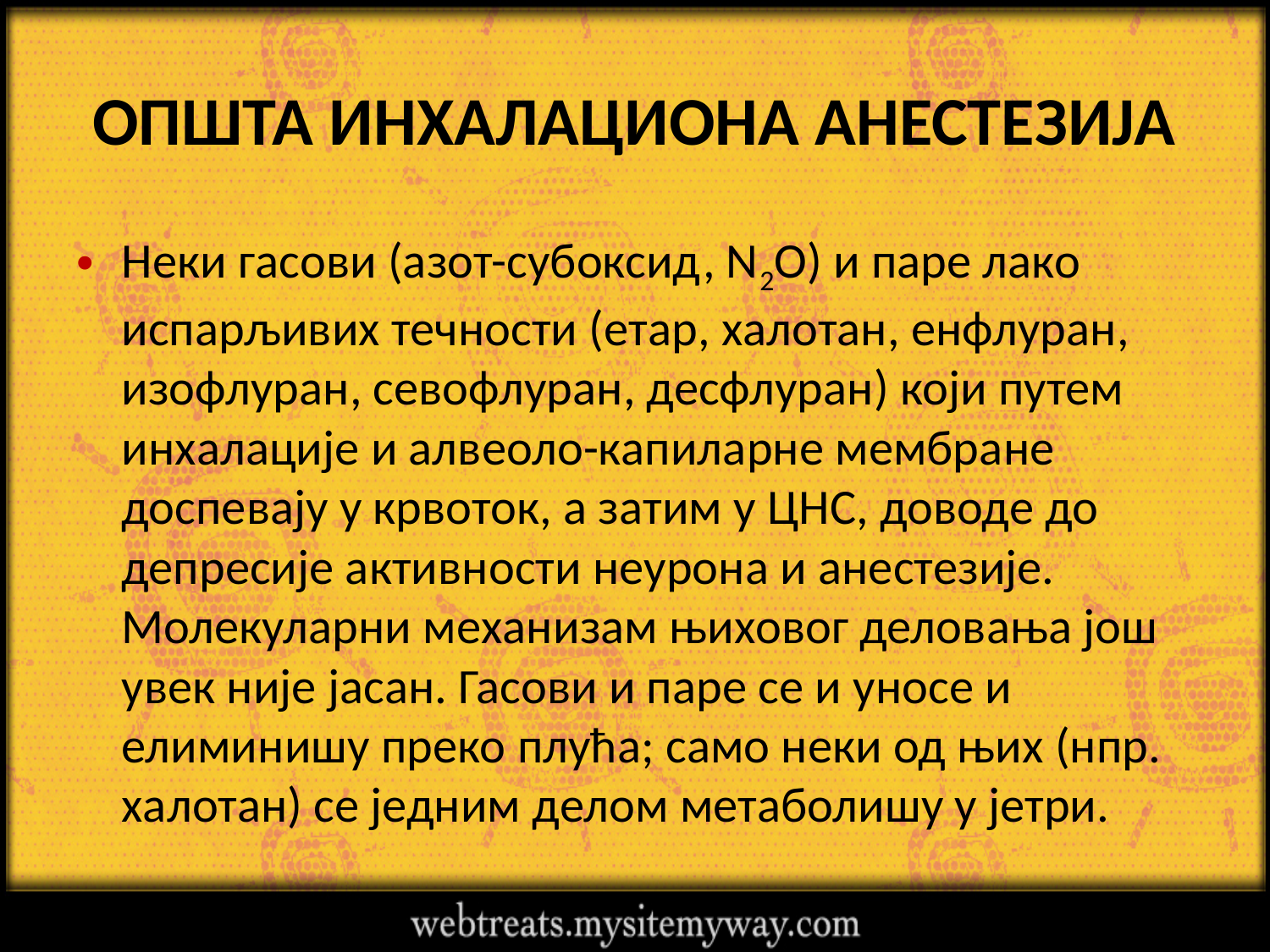

# ОПШТА ИНХАЛАЦИОНА АНЕСТЕЗИЈА
Неки гасови (азот-субоксид, N2О) и паре лако испарљивих течности (етар, халотан, енфлуран, изофлуран, севофлуран, десфлуран) који путем инхалације и алвеоло-капиларне мембране доспевају у крвоток, а затим у ЦНС, доводе до депресије активности неурона и анестезије. Молекуларни механизам њиховог деловања још увек није јасан. Гасови и паре се и уносе и елиминишу преко плућа; само неки од њих (нпр. халотан) се једним делом метаболишу у јетри.